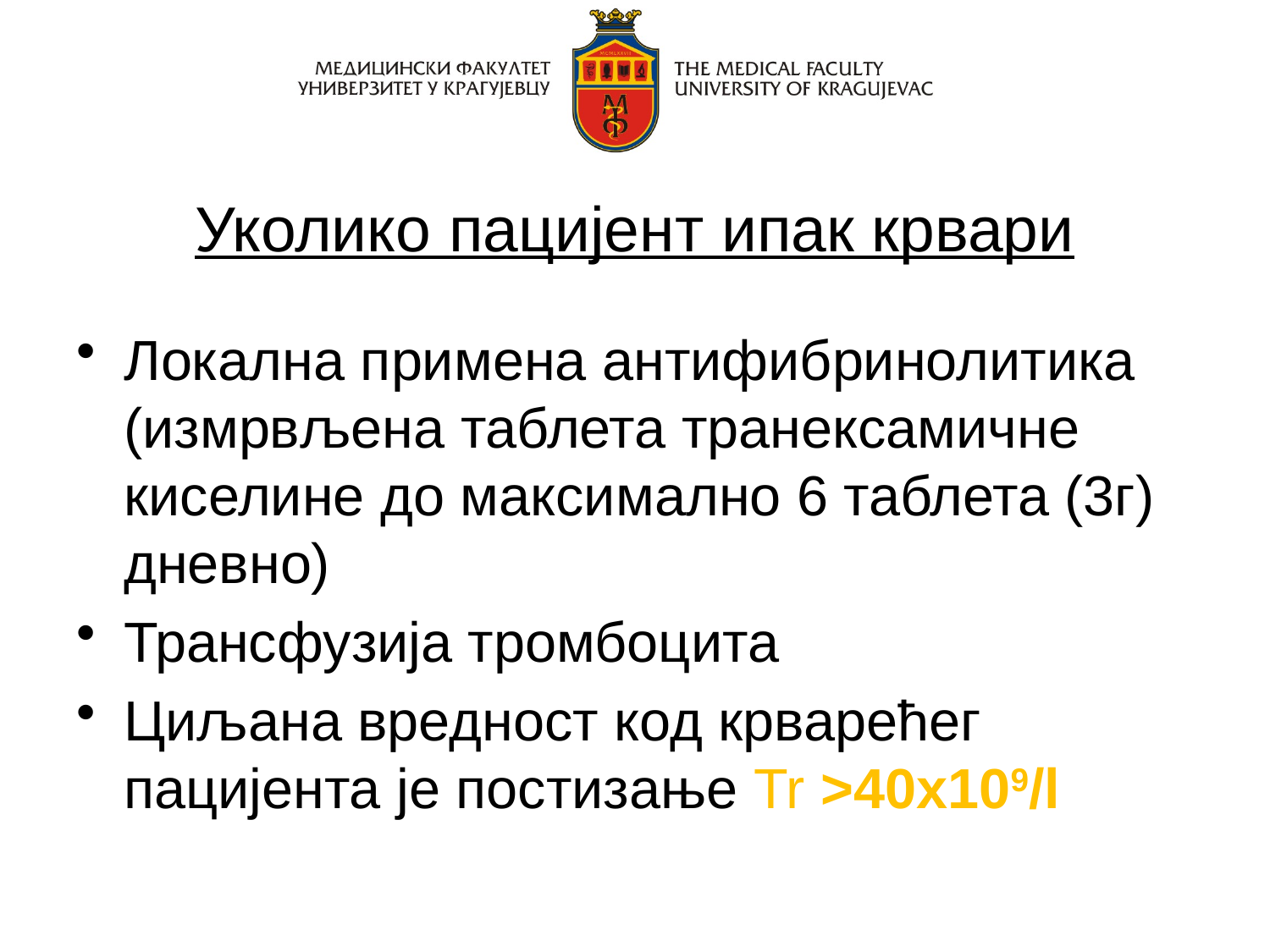

# Уколико пацијент ипак крвари
Локална примена антифибринолитика (измрвљена таблета транексамичне киселине до максимално 6 таблета (3г) дневно)
Трансфузија тромбоцита
Циљана вредност код крварећег пацијента је постизање Tr >40x109/l